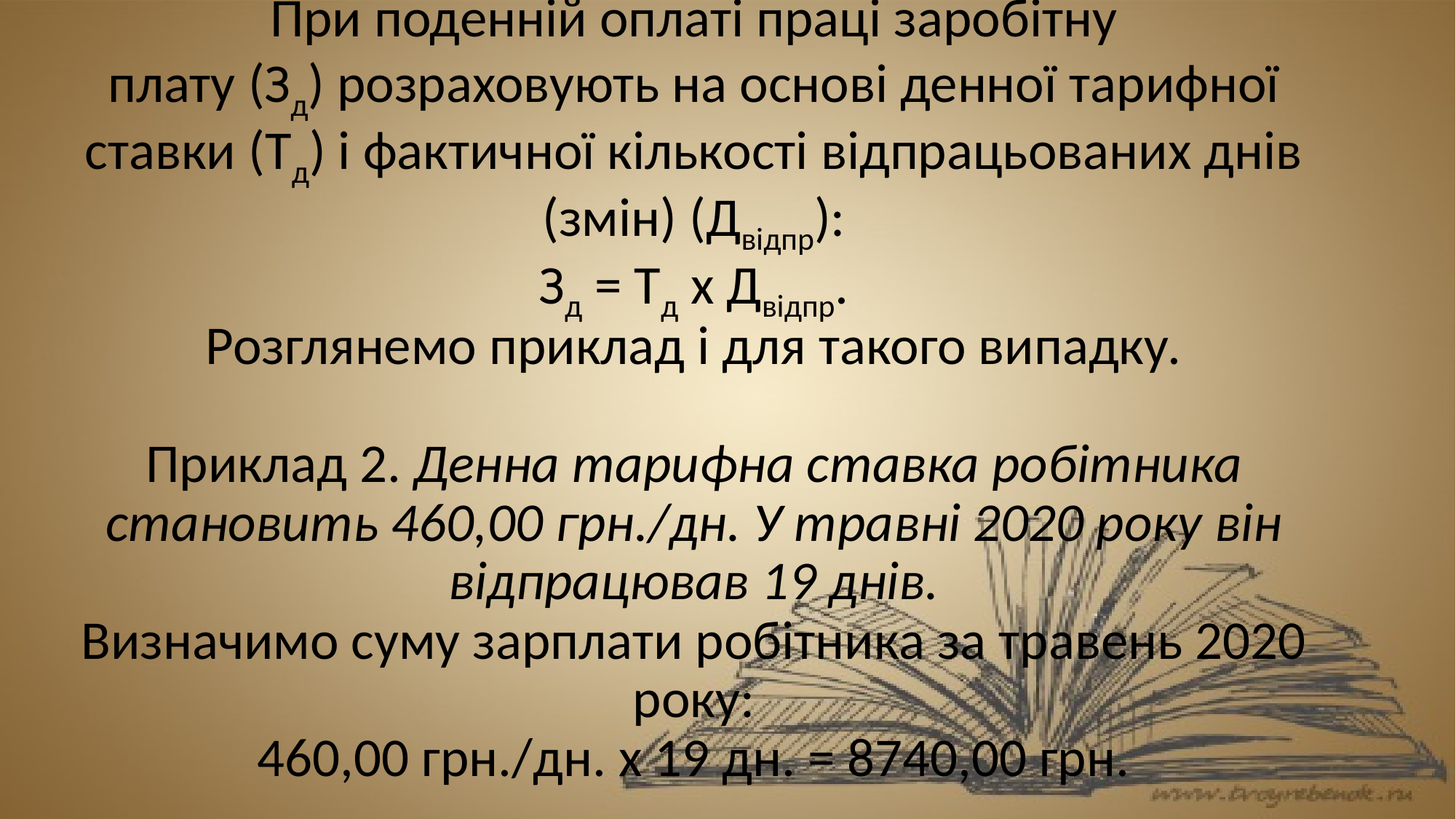

# При поденній оплаті праці заробітну плату (Зд) розраховують на основі денної тарифної ставки (Тд) і фактичної кількості відпрацьованих днів (змін) (Двідпр): Зд = Тд х Двідпр. Розглянемо приклад і для такого випадку. Приклад 2. Денна тарифна ставка робітника становить 460,00 грн./дн. У травні 2020 року він відпрацював 19 днів. Визначимо суму зарплати робітника за травень 2020 року: 460,00 грн./дн. х 19 дн. = 8740,00 грн.